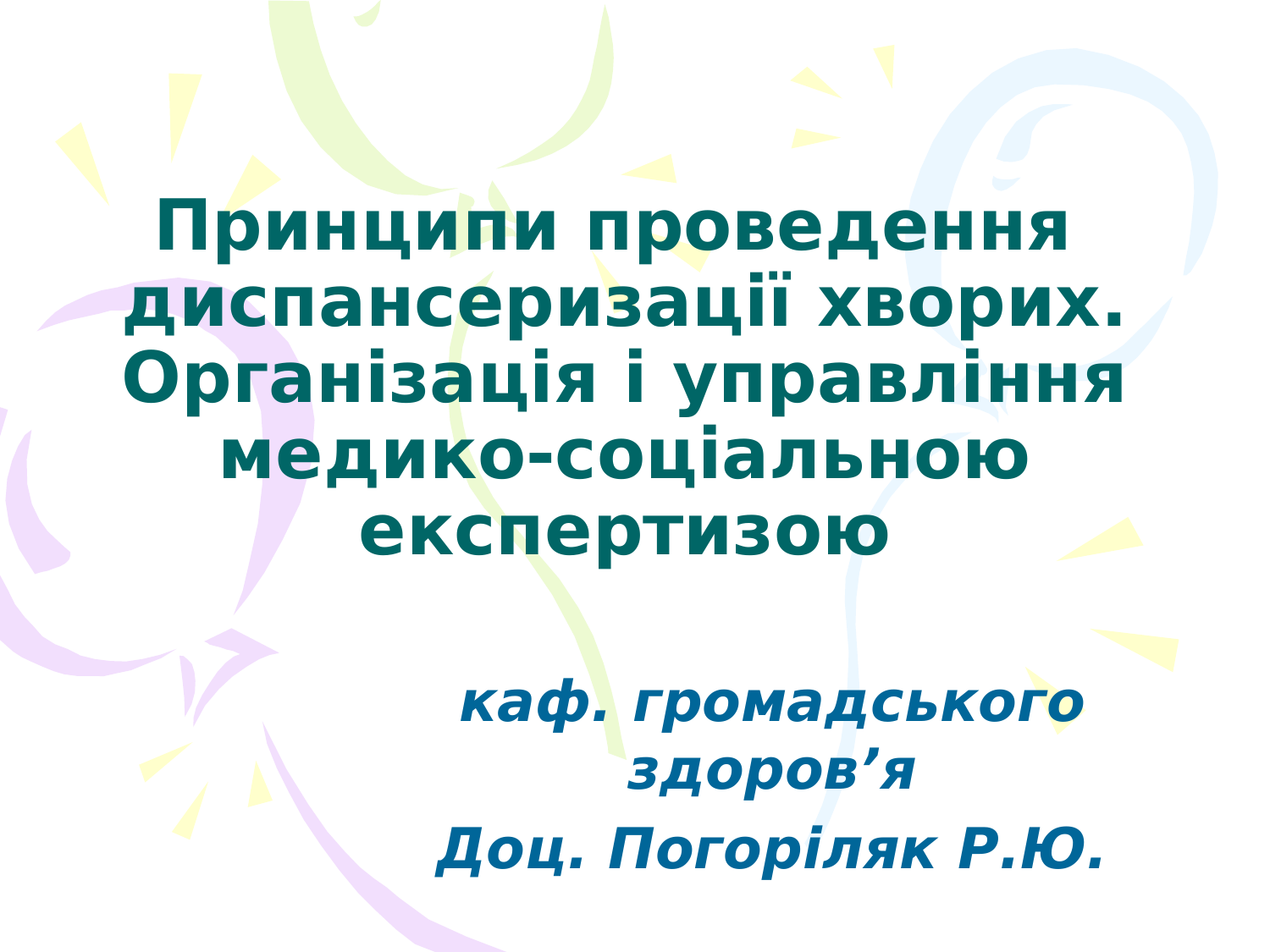

# Принципи проведення диспансеризації хворих. Організація і управління медико-соціальною експертизою
каф. громадського здоров’я
Доц. Погоріляк Р.Ю.